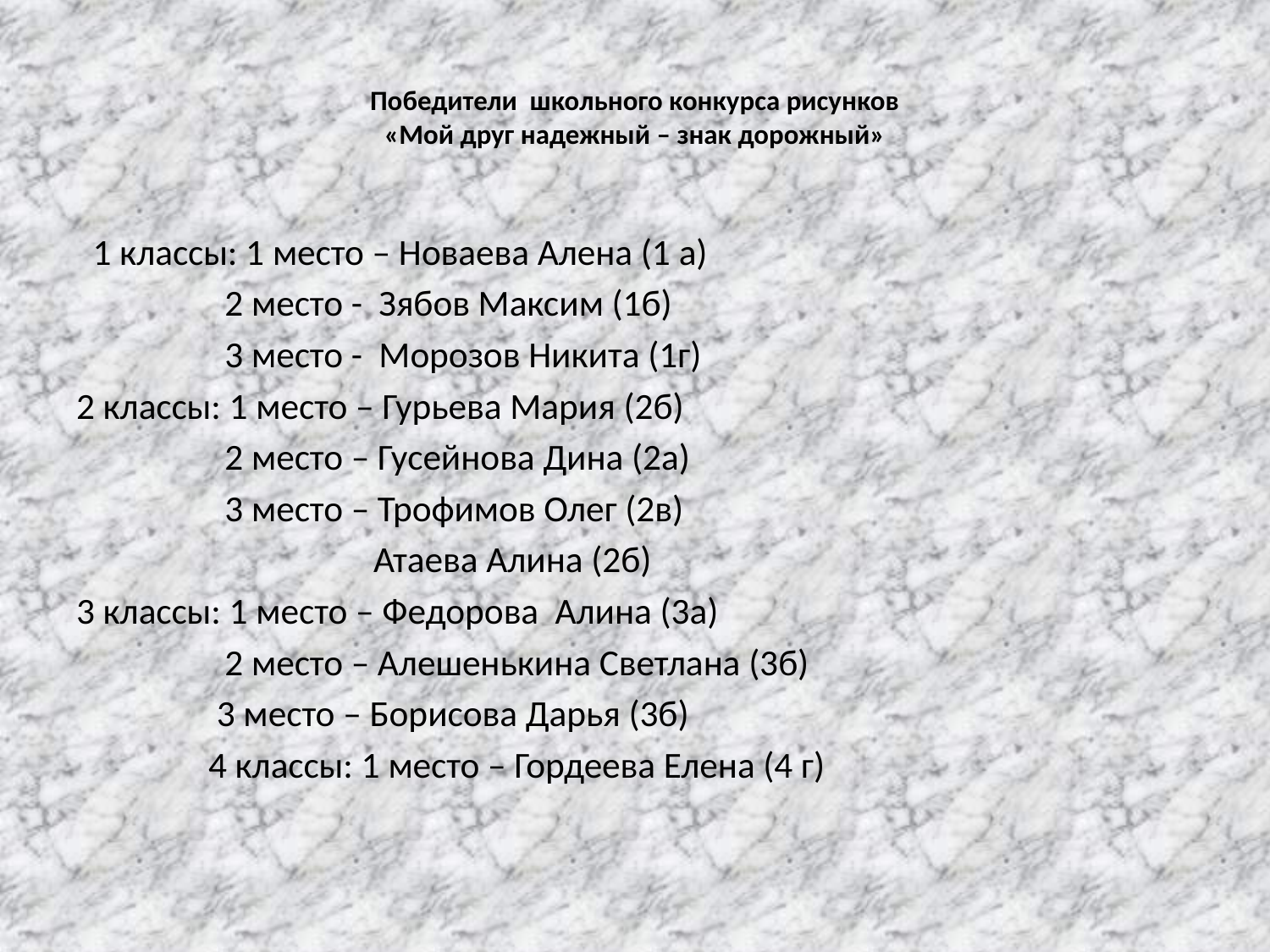

# Победители  школьного конкурса рисунков «Мой друг надежный – знак дорожный»
  1 классы: 1 место – Новаева Алена (1 а)
                  2 место -  Зябов Максим (1б)
                  3 место -  Морозов Никита (1г)
2 классы: 1 место – Гурьева Мария (2б)
                  2 место – Гусейнова Дина (2а)
                  3 место – Трофимов Олег (2в)
                                    Атаева Алина (2б)
3 классы: 1 место – Федорова  Алина (3а)
                  2 место – Алешенькина Светлана (3б)
                 3 место – Борисова Дарья (3б)
                4 классы: 1 место – Гордеева Елена (4 г)